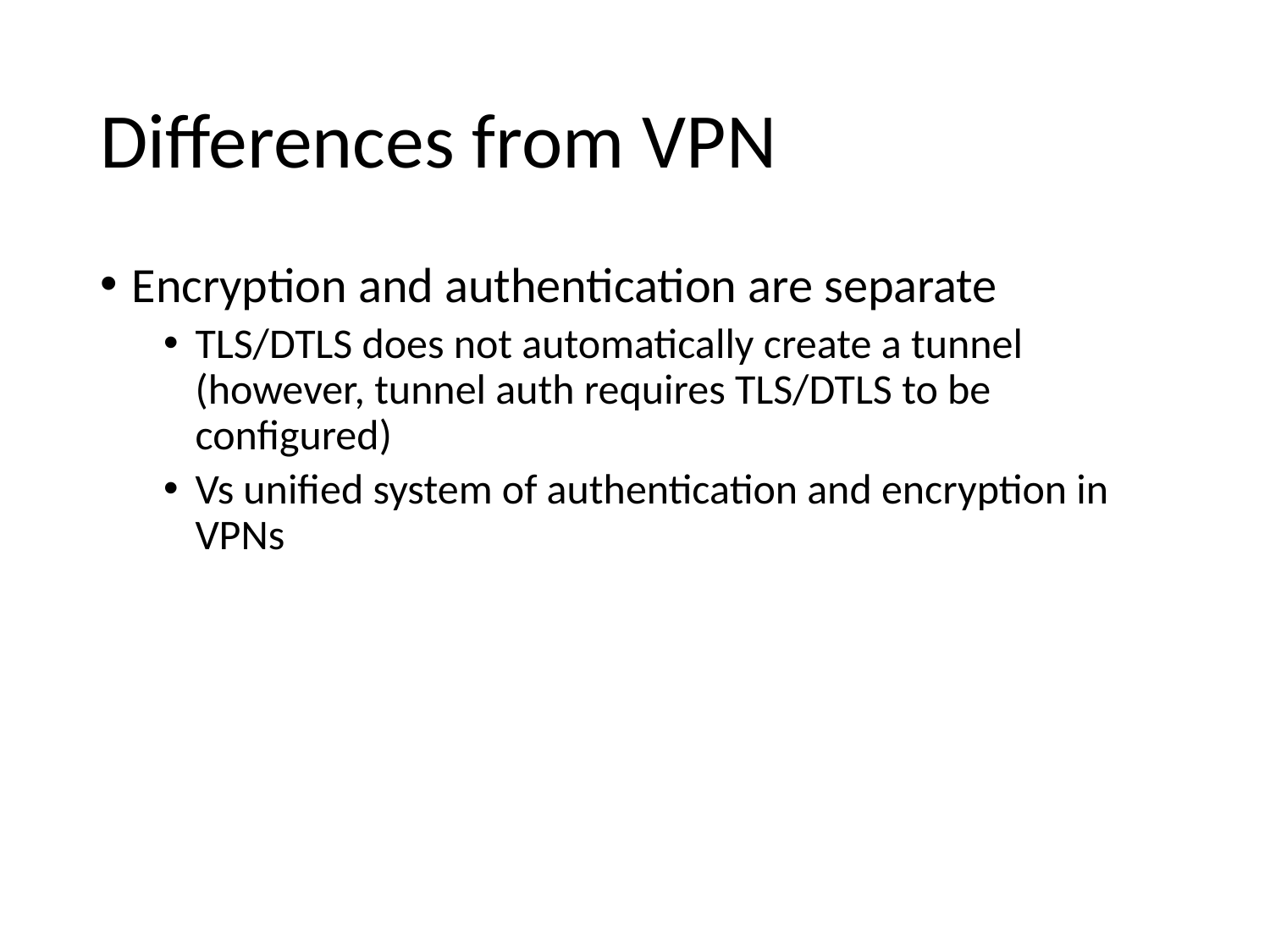

# Differences from VPN
Encryption and authentication are separate
TLS/DTLS does not automatically create a tunnel (however, tunnel auth requires TLS/DTLS to be configured)
Vs unified system of authentication and encryption in VPNs